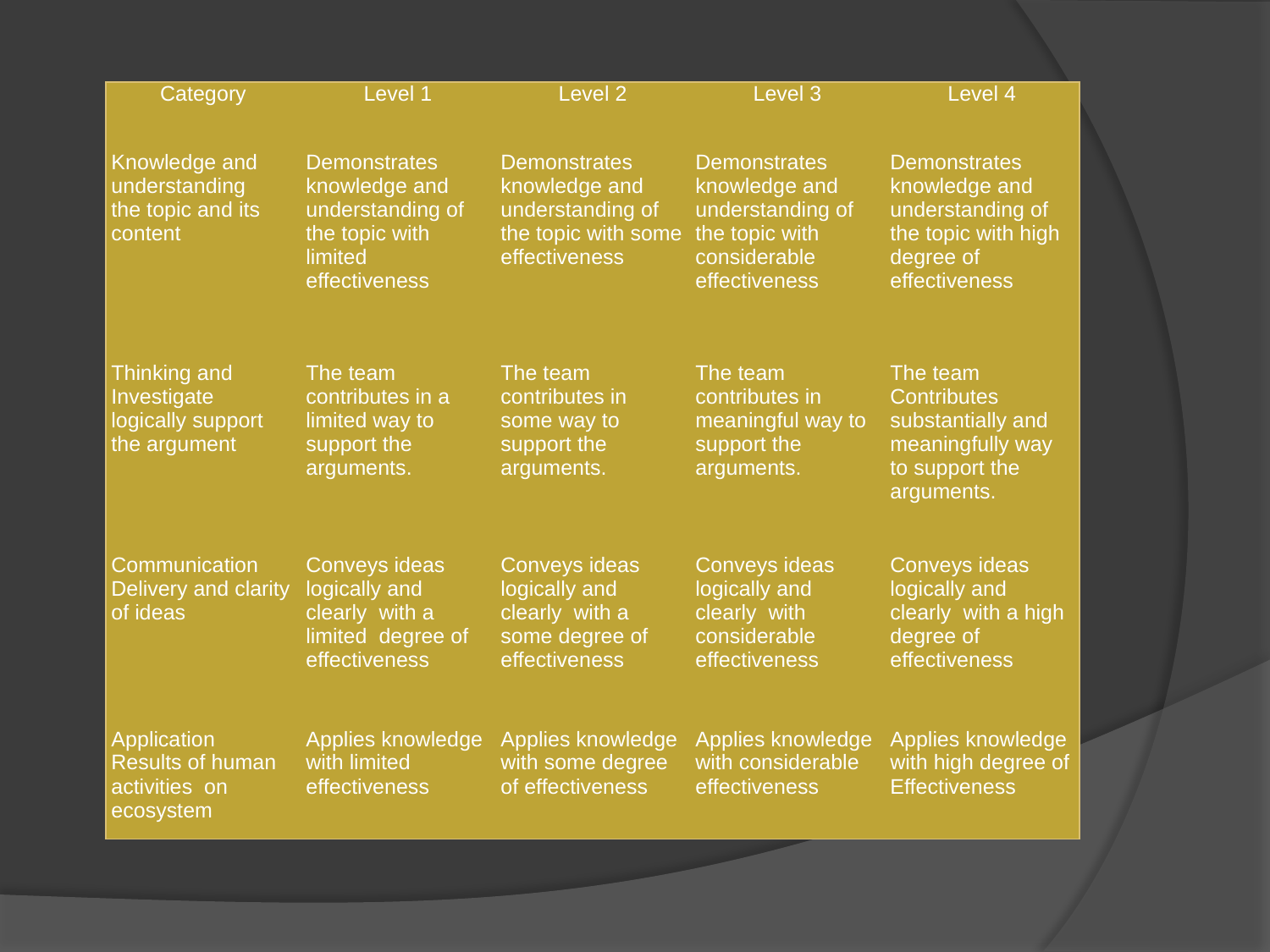

| Category | Level 1 | Level 2 | Level 3 | Level 4 |
| --- | --- | --- | --- | --- |
| Knowledge and understanding the topic and its content | Demonstrates knowledge and understanding of the topic with limited effectiveness | Demonstrates knowledge and understanding of the topic with some effectiveness | Demonstrates knowledge and understanding of the topic with considerable effectiveness | Demonstrates knowledge and understanding of the topic with high degree of effectiveness |
| Thinking and Investigate logically support the argument | The team contributes in a limited way to support the arguments. | The team contributes in some way to support the arguments. | The team contributes in meaningful way to support the arguments. | The team Contributes substantially and meaningfully way to support the arguments. |
| Communication Delivery and clarity of ideas | Conveys ideas logically and clearly with a limited degree of effectiveness | Conveys ideas logically and clearly with a some degree of effectiveness | Conveys ideas logically and clearly with considerable effectiveness | Conveys ideas logically and clearly with a high degree of effectiveness |
| Application Results of human activities on ecosystem | Applies knowledge with limited effectiveness | Applies knowledge with some degree of effectiveness | Applies knowledge with considerable effectiveness | Applies knowledge with high degree of Effectiveness |